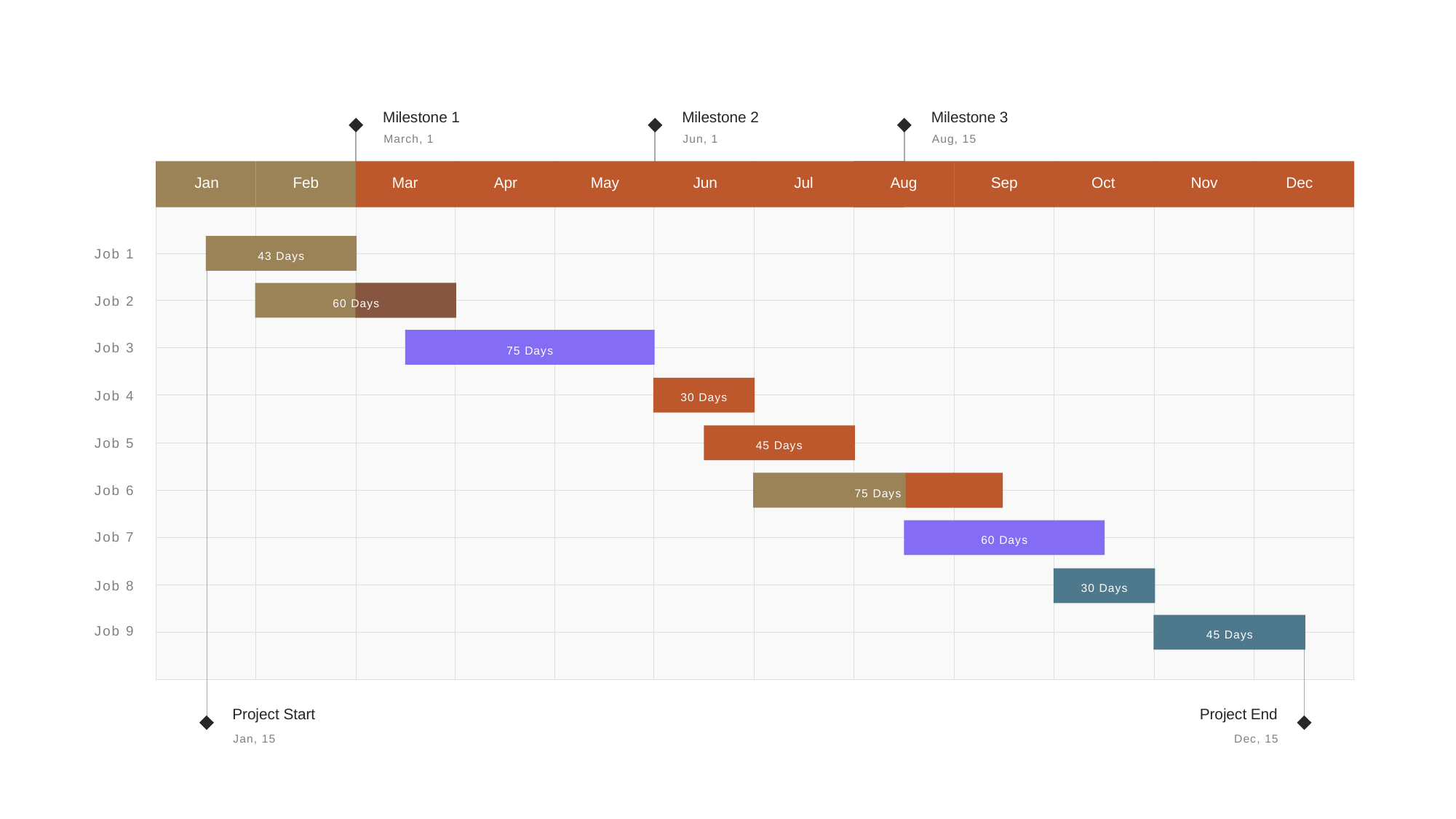

Milestone 1
Milestone 2
Milestone 3

March, 1
Jun, 1
Aug, 15

Jan
Feb
Apr
May
Jun
Jul
Sep
Oct
Nov
Aug
Mar
Dec

43 Days

Job 1

60 Days
Job 2

75 Days
Job 3

30 Days
Job 4

45 Days
Job 5

75 Days
Job 6

60 Days
Job 7

30 Days
Job 8

45 Days
Job 9

Project Start
Project End

Jan, 15
Dec, 15